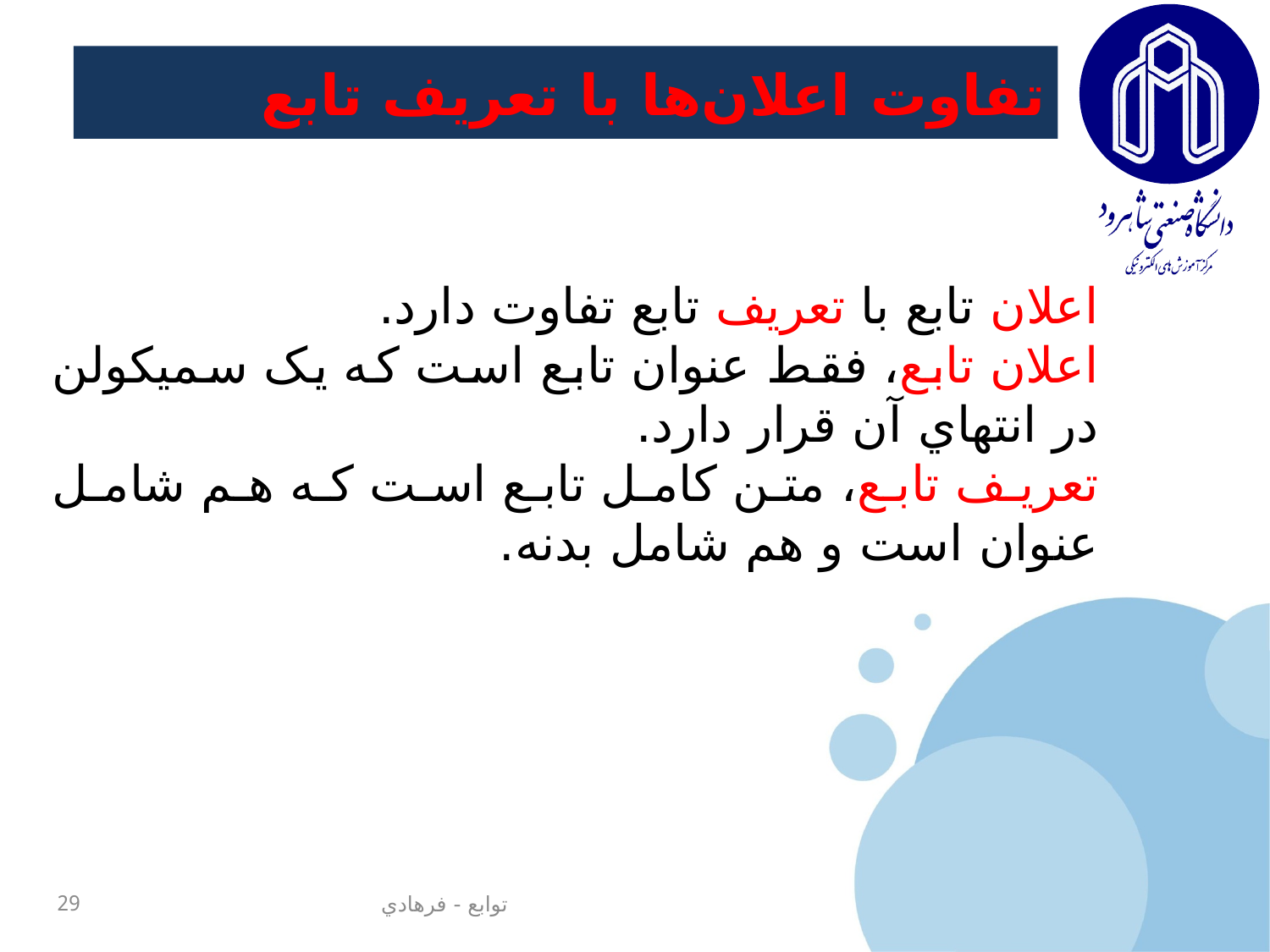

# تفاوت اعلان‌ها با تعريف تابع
اعلان تابع با تعريف تابع تفاوت دارد.
اعلان تابع، فقط عنوان تابع است که يک سميکولن در انتهاي آن قرار دارد.
تعريف تابع، متن کامل تابع است که هم شامل عنوان است و هم شامل بدنه.

29
توابع - فرهادي